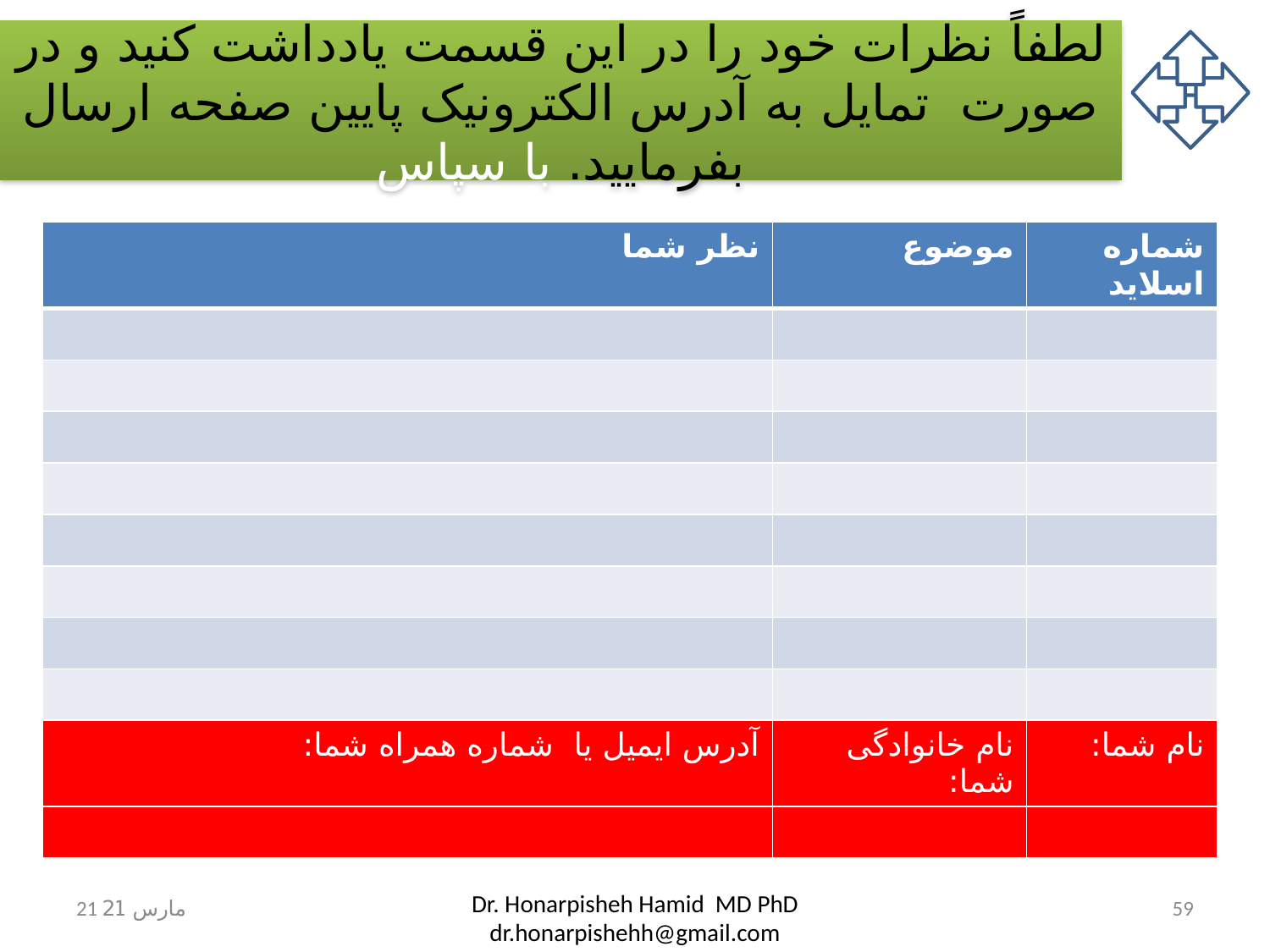

# لطفاً نظرات خود را در این قسمت یادداشت کنید و در صورت  تمایل به آدرس الکترونیک پایین صفحه ارسال بفرمایید. با سپاس

| نظر شما | موضوع | شماره اسلاید |
| --- | --- | --- |
|  |  |  |
|  |  |  |
|  |  |  |
|  |  |  |
|  |  |  |
|  |  |  |
|  |  |  |
|  |  |  |
| آدرس ایمیل یا شماره همراه شما: | نام خانوادگی شما: | نام شما: |
|  |  |  |
21 مارس 21
Dr. Honarpisheh Hamid  MD PhD dr.honarpishehh@gmail.com
59